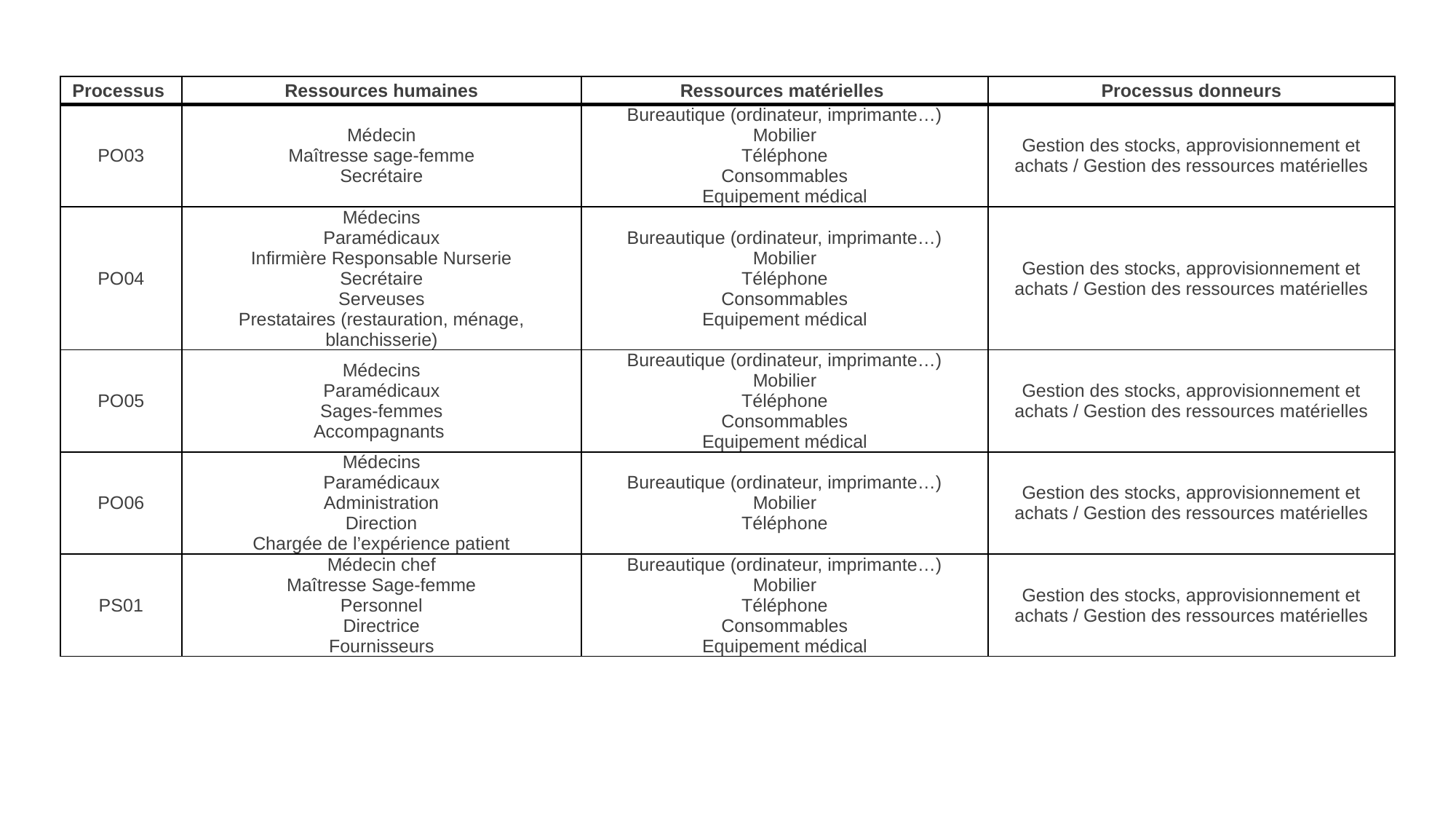

| Processus | Ressources humaines | Ressources matérielles | Processus donneurs |
| --- | --- | --- | --- |
| PO03 | Médecin Maîtresse sage-femme Secrétaire | Bureautique (ordinateur, imprimante…) Mobilier Téléphone Consommables Equipement médical | Gestion des stocks, approvisionnement et achats / Gestion des ressources matérielles |
| PO04 | Médecins Paramédicaux Infirmière Responsable Nurserie Secrétaire Serveuses Prestataires (restauration, ménage, blanchisserie) | Bureautique (ordinateur, imprimante…) Mobilier Téléphone Consommables Equipement médical | Gestion des stocks, approvisionnement et achats / Gestion des ressources matérielles |
| PO05 | Médecins Paramédicaux Sages-femmes Accompagnants | Bureautique (ordinateur, imprimante…) Mobilier Téléphone Consommables Equipement médical | Gestion des stocks, approvisionnement et achats / Gestion des ressources matérielles |
| PO06 | Médecins Paramédicaux Administration Direction Chargée de l’expérience patient | Bureautique (ordinateur, imprimante…) Mobilier Téléphone | Gestion des stocks, approvisionnement et achats / Gestion des ressources matérielles |
| PS01 | Médecin chef Maîtresse Sage-femme Personnel Directrice Fournisseurs | Bureautique (ordinateur, imprimante…) Mobilier Téléphone Consommables Equipement médical | Gestion des stocks, approvisionnement et achats / Gestion des ressources matérielles |